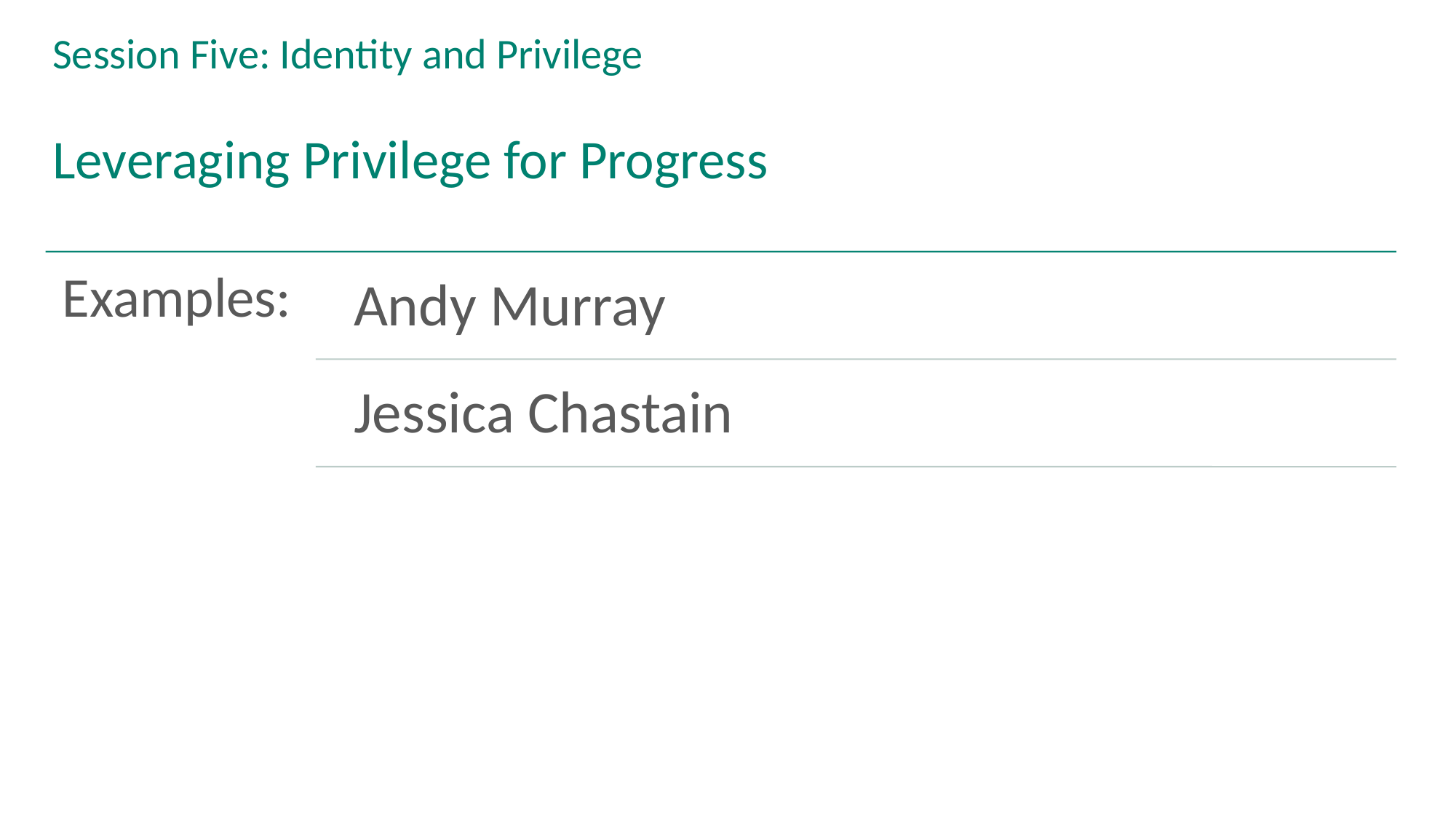

# Session Five: Identity and Privilege
Leveraging Privilege for Progress
Examples:
Andy Murray
Jessica Chastain